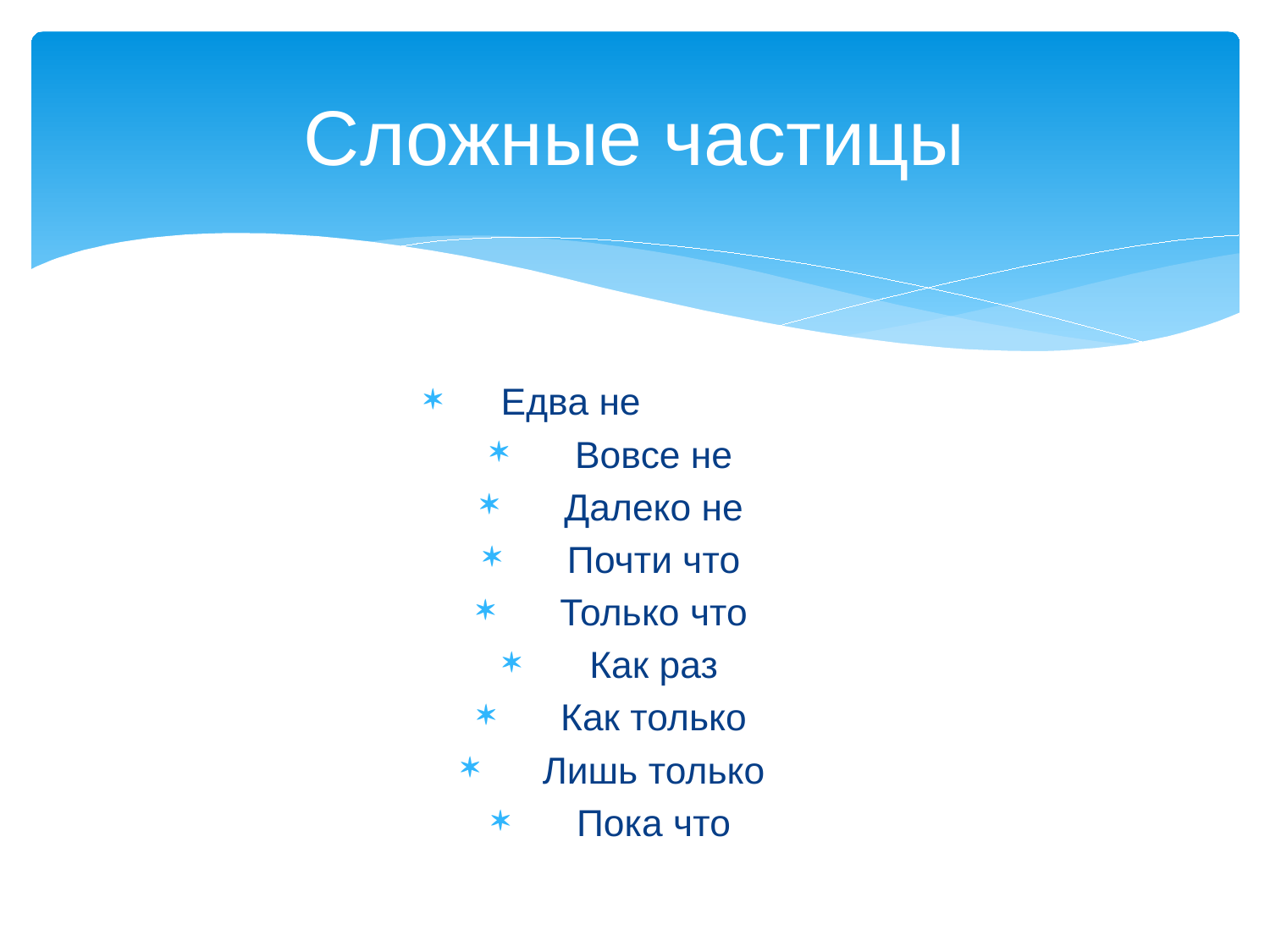

# Сложные частицы
Едва не
Вовсе не
Далеко не
Почти что
Только что
Как раз
Как только
Лишь только
Пока что